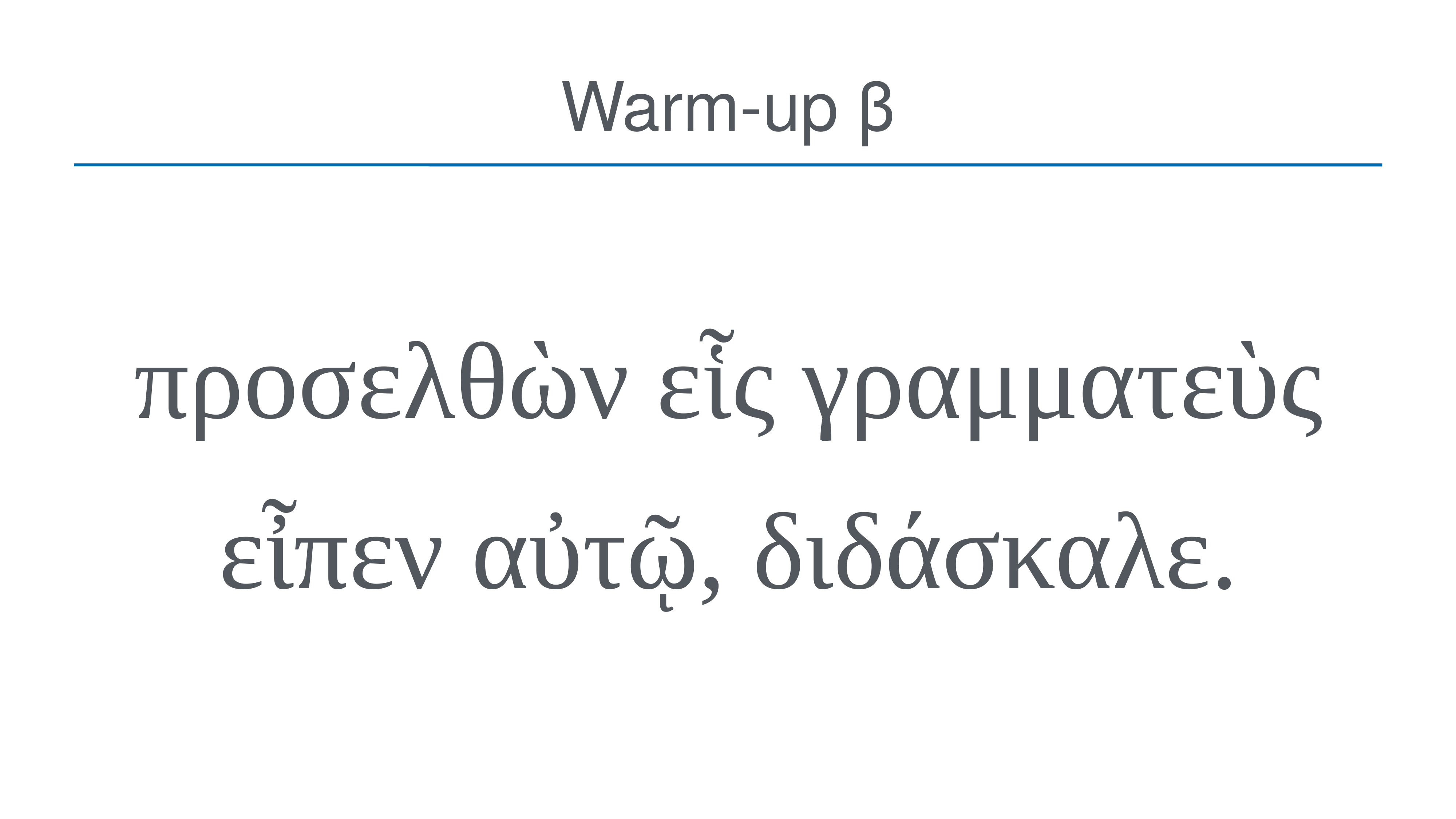

# Warm-up β
προσελθὼν εἷς γραμματεὺς εἶπεν αὐτῷ, διδάσκαλε.